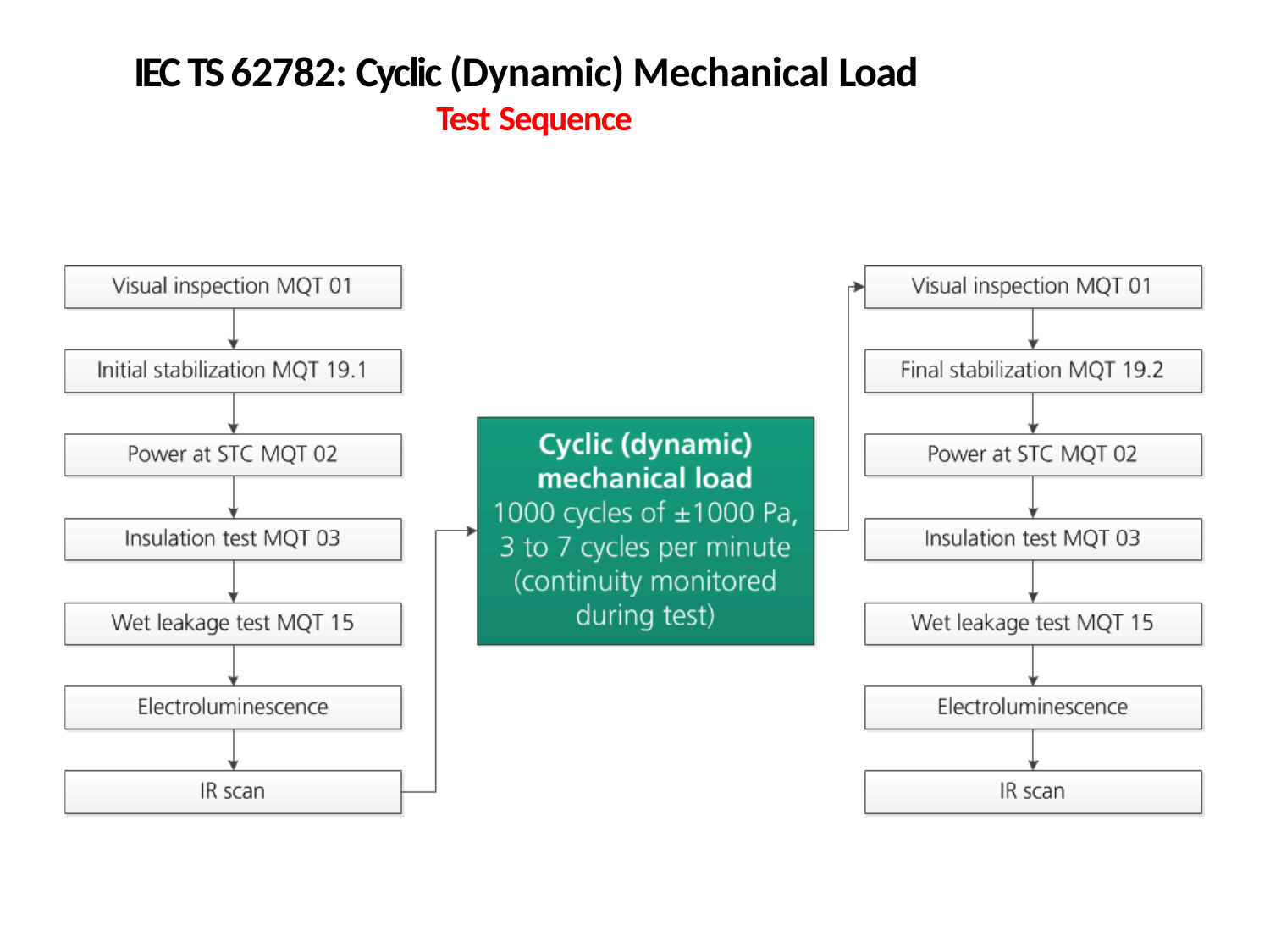

# IEC TS 62782: Cyclic (Dynamic) Mechanical Load Test Sequence